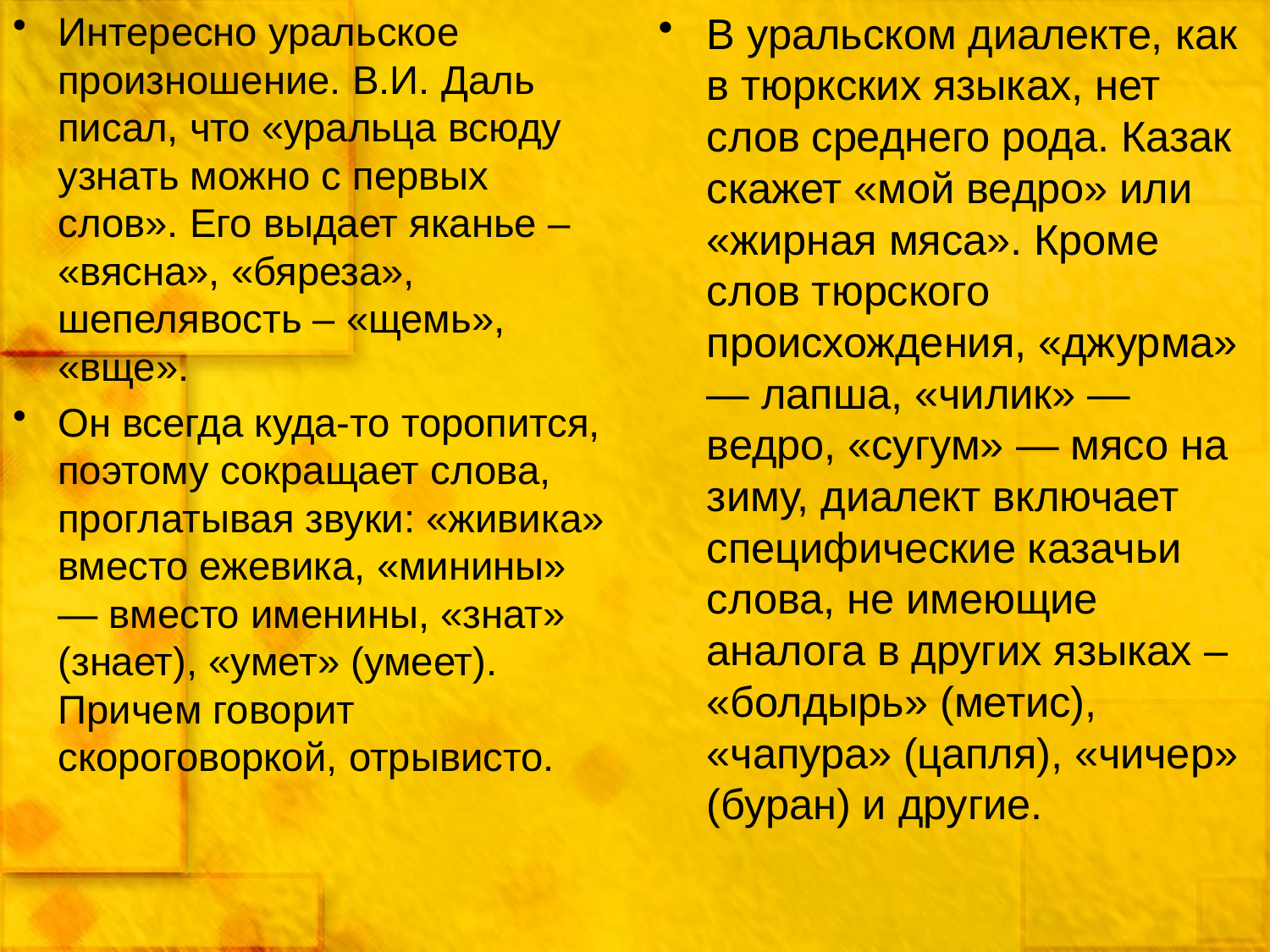

Интересно уральское произношение. В.И. Даль писал, что «уральца всюду узнать можно с первых слов». Его выдает яканье – «вясна», «бяреза», шепелявость – «щемь», «вще».
Он всегда куда-то торопится, поэтому сокращает слова, проглатывая звуки: «живика» вместо ежевика, «минины» — вместо именины, «знат» (знает), «умет» (умеет). Причем говорит скороговоркой, отрывисто.
В уральском диалекте, как в тюркских языках, нет слов среднего рода. Казак скажет «мой ведро» или «жирная мяса». Кроме слов тюрского происхождения, «джурма» — лапша, «чилик» — ведро, «сугум» — мясо на зиму, диалект включает специфические казачьи слова, не имеющие аналога в других языках – «болдырь» (метис), «чапура» (цапля), «чичер» (буран) и другие.